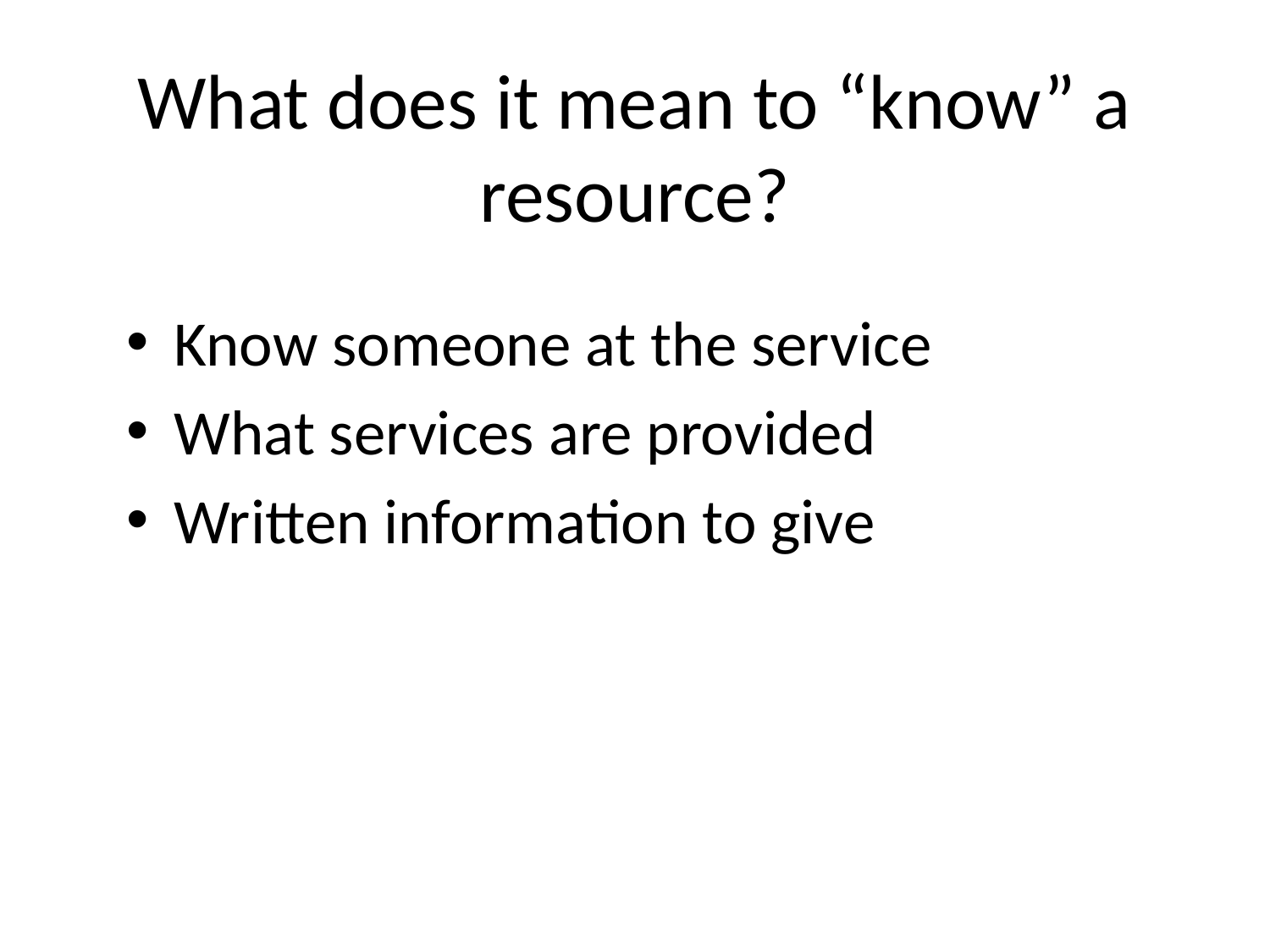

# What does it mean to “know” a resource?
Know someone at the service
What services are provided
Written information to give